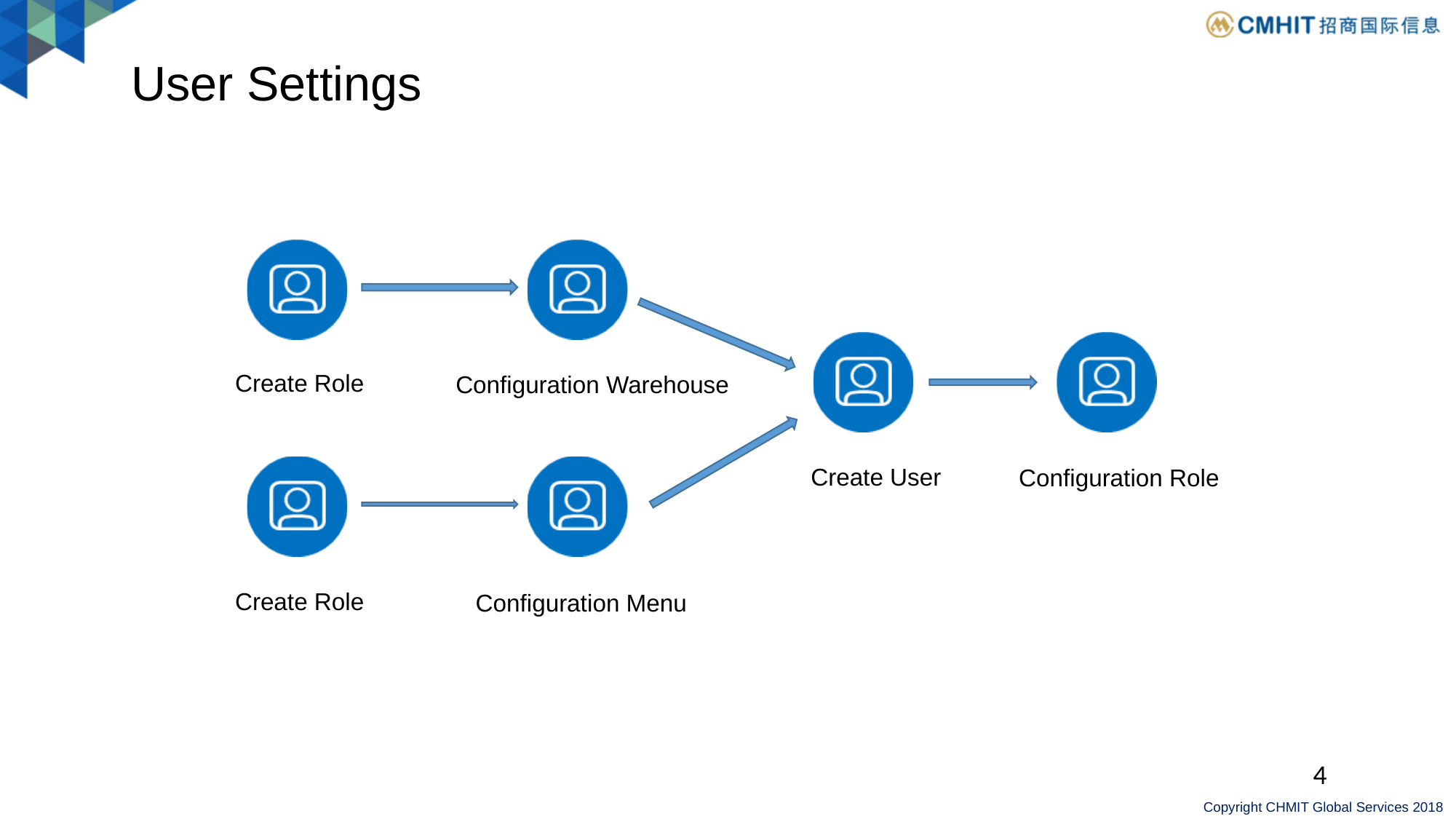

User Settings

Create Role
Configuration Warehouse

Create User

Configuration Role

Create Role
Configuration Menu
4